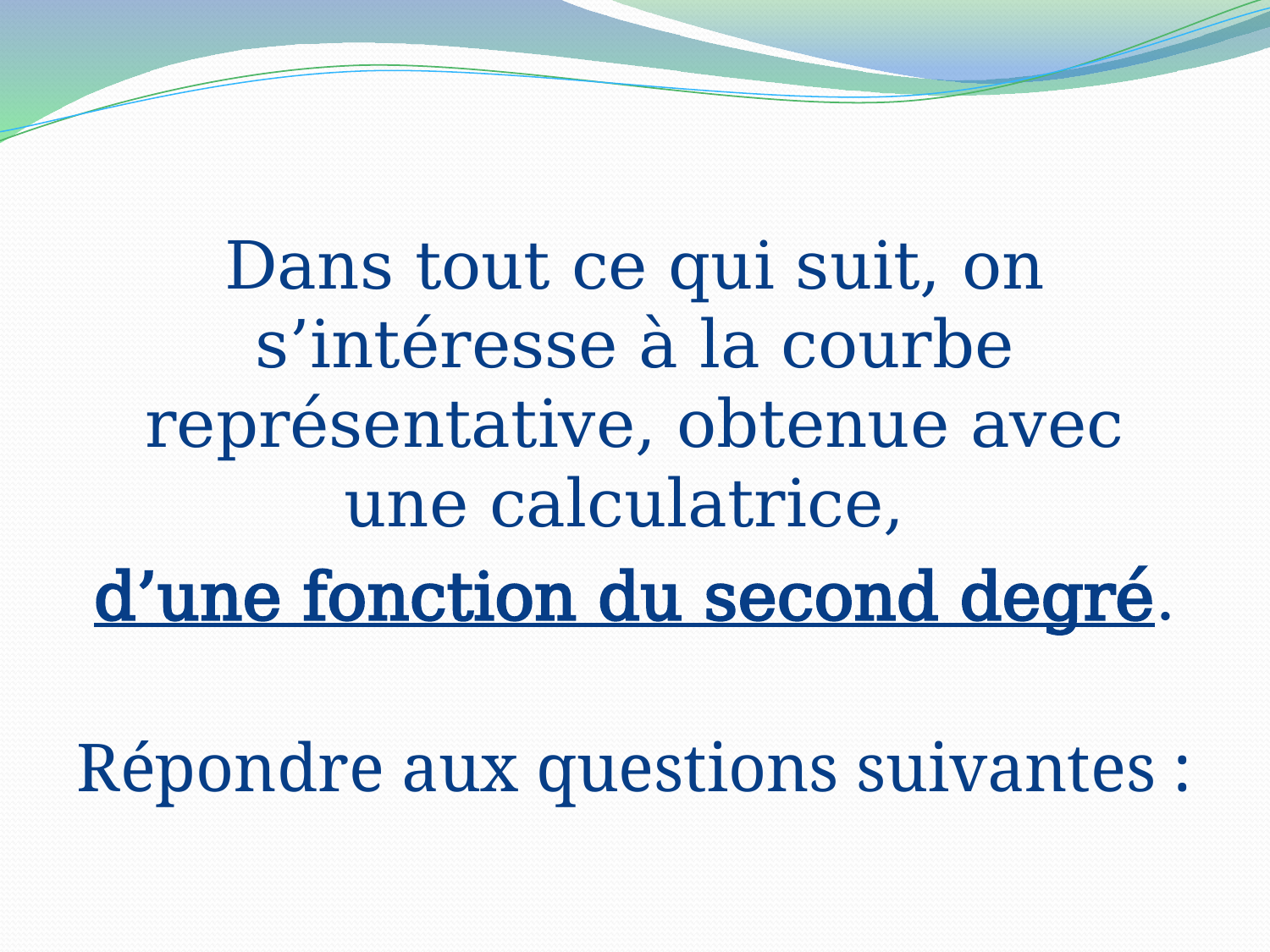

#
Dans tout ce qui suit, on s’intéresse à la courbe représentative, obtenue avec une calculatrice,
d’une fonction du second degré.

Répondre aux questions suivantes :